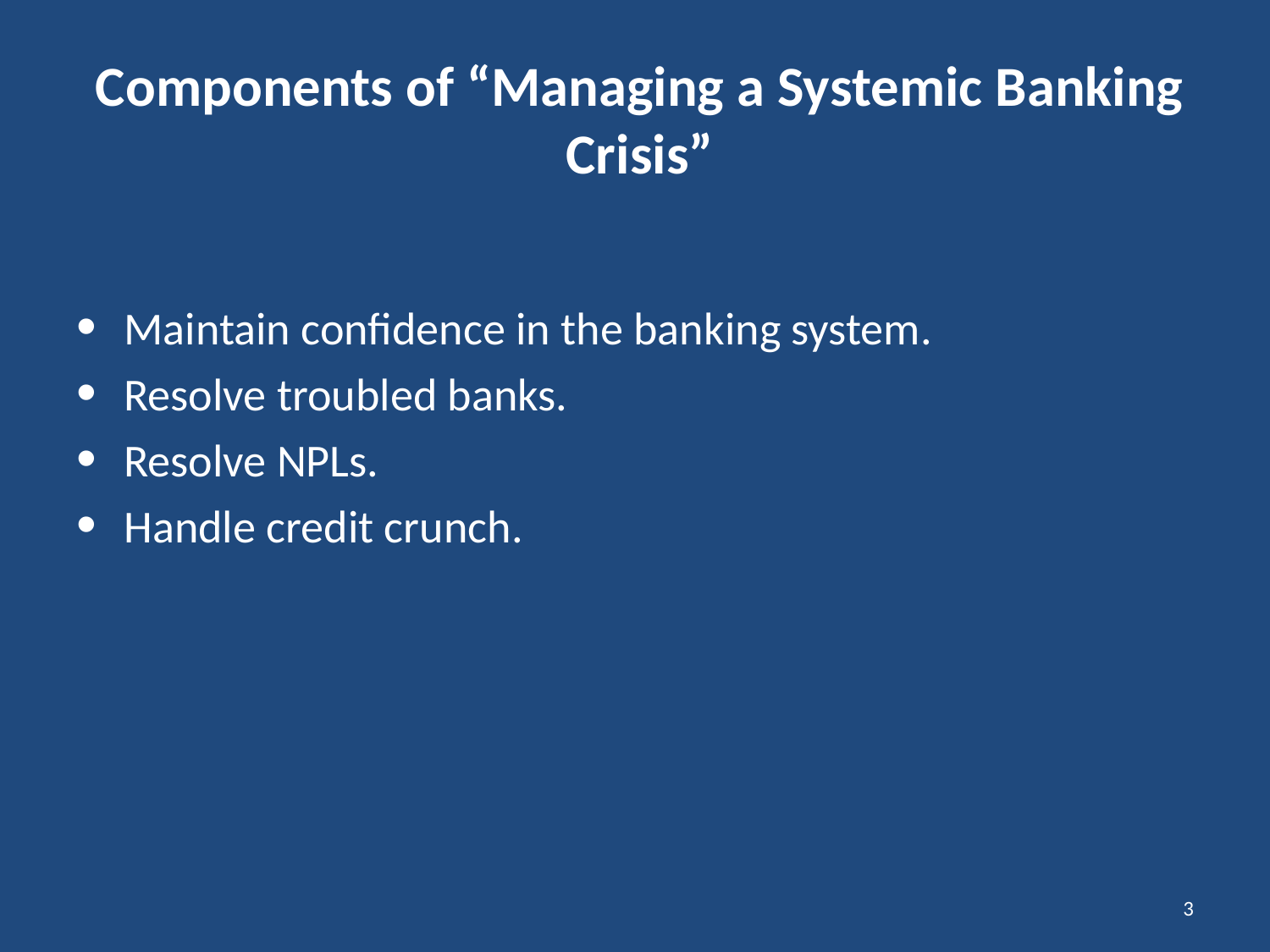

# Components of “Managing a Systemic Banking Crisis”

Maintain confidence in the banking system.
Resolve troubled banks.
Resolve NPLs.
Handle credit crunch.
3